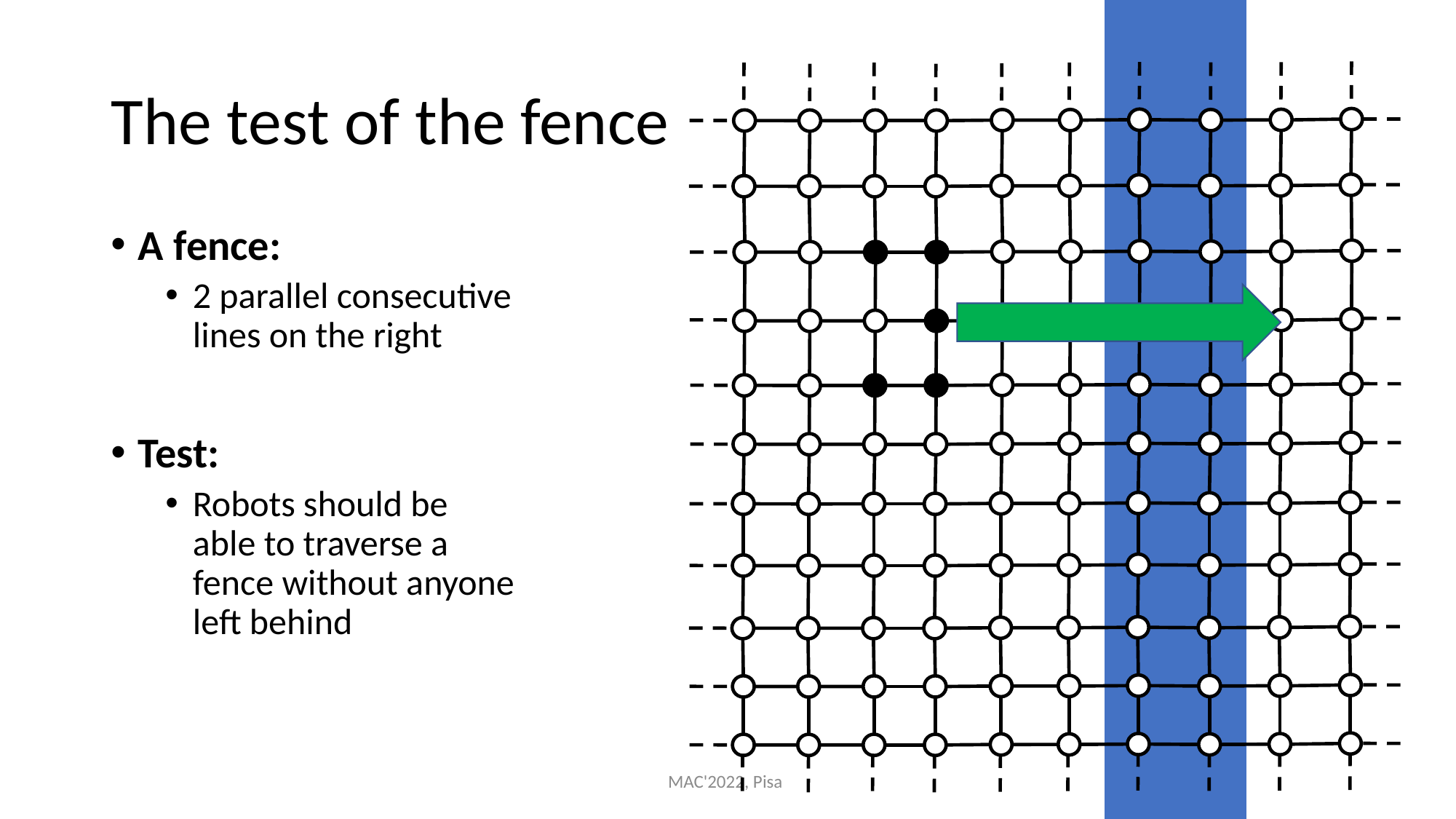

# The test of the fence

A fence:
2 parallel consecutive lines on the right

Test:
Robots should be able to traverse a fence without anyone left behind

MAC'2022, Pisa